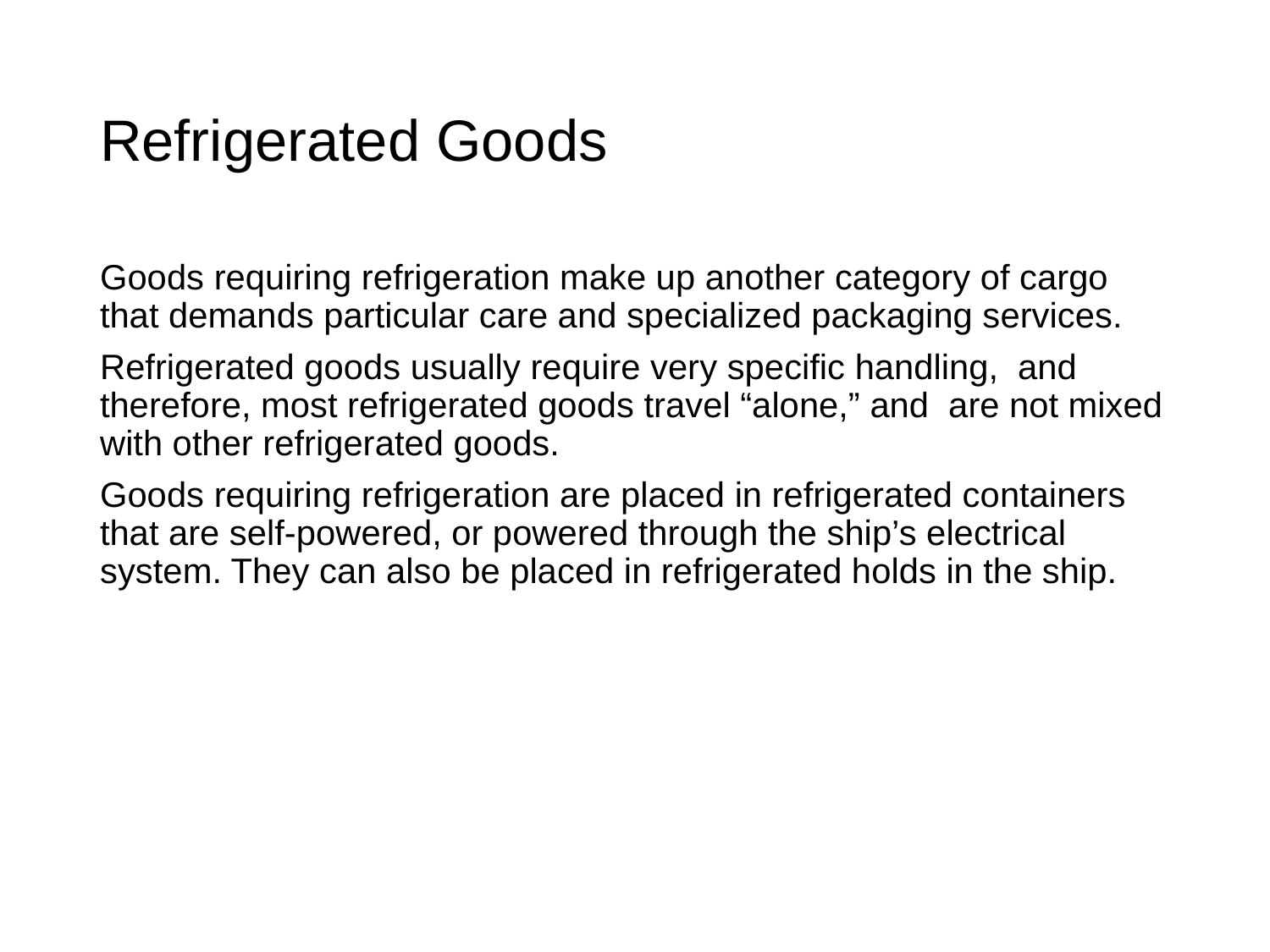

# Refrigerated Goods
Goods requiring refrigeration make up another category of cargo that demands particular care and specialized packaging services.
Refrigerated goods usually require very specific handling,  and therefore, most refrigerated goods travel “alone,” and  are not mixed with other refrigerated goods.
Goods requiring refrigeration are placed in refrigerated containers that are self-powered, or powered through the ship’s electrical system. They can also be placed in refrigerated holds in the ship.